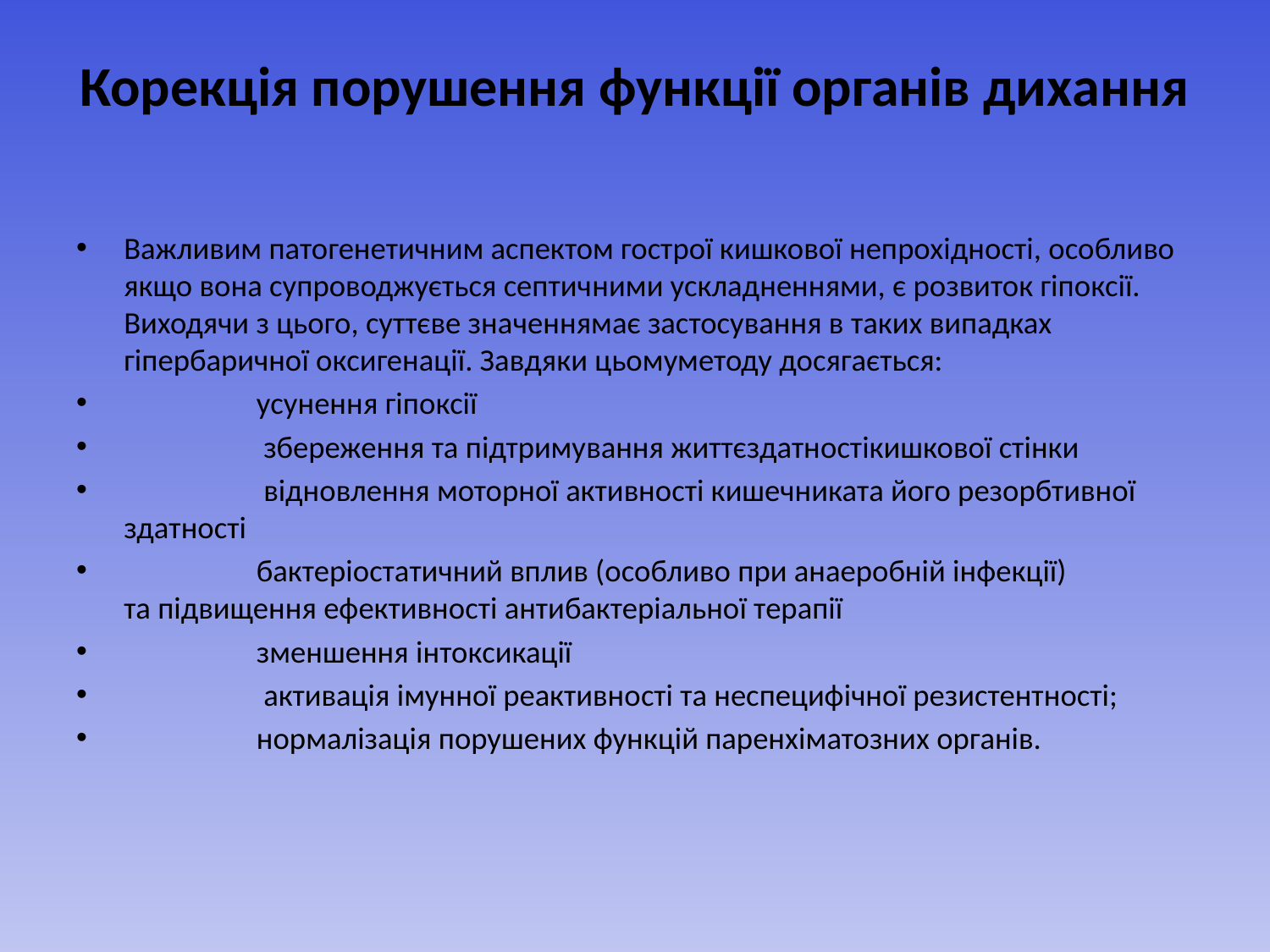

# Корекція порушення функції органів дихання
Важливим патогенетичним аспектом гострої кишкової непрохідності, особливо якщо вона супроводжується септич­ними ускладненнями, є розвиток гіпоксії. Виходячи з цього, суттєве зна­ченнямає застосування в таких випадках гіпербаричної оксигенації. Зав­дяки цьомуметоду досягається:
                   усунення гіпоксії
                    збереження та підтримування життєздатностікишкової стінки
                    відновлення моторної активності кишечниката його резорбтивної здатності
                   бактеріостатичний вплив (особливо при анаеробній інфекції) та підвищення ефективності антибактеріальної терапії
                   зменшення інтоксикації
                    активація імунної реактивності та неспецифічної резистентності;
                   нормалізація порушених функцій паренхіматозних органів.